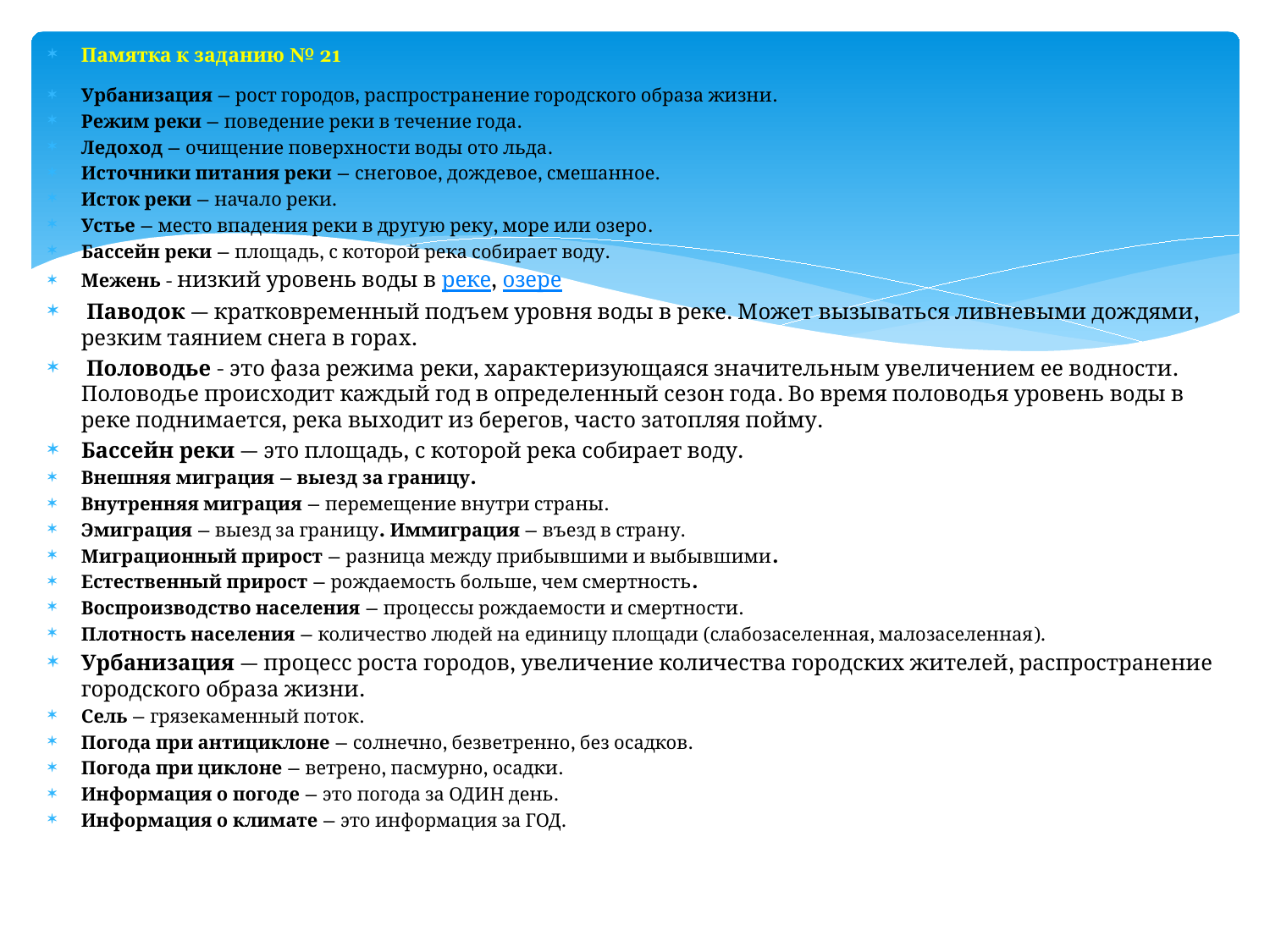

Памятка к заданию № 21

Урбанизация – рост городов, распространение городского образа жизни.
Режим реки – поведение реки в течение года.
Ледоход – очищение поверхности воды ото льда.
Источники питания реки – снеговое, дождевое, смешанное.
Исток реки – начало реки.
Устье – место впадения реки в другую реку, море или озеро.
Бассейн реки – площадь, с которой река собирает воду.
Межень - низкий уровень воды в реке, озере
 Па­во­док — крат­ко­вре­мен­ный подъ­ем уров­ня воды в реке. Может вы­зы­вать­ся лив­не­вы­ми до­ждя­ми, рез­ким та­я­ни­ем снега в горах.
 Половодье - это фаза режима реки, характеризующаяся значительным увеличением ее водности. Половодье происходит каждый год в определенный сезон года. Во время половодья уровень воды в реке поднимается, река выходит из берегов, часто затопляя пойму.
Бас­сейн реки — это пло­щадь, с ко­то­рой река со­би­ра­ет воду.
Внешняя миграция – выезд за границу.
Внутренняя миграция – перемещение внутри страны.
Эмиграция – выезд за границу. Иммиграция – въезд в страну.
Миграционный прирост – разница между прибывшими и выбывшими.
Естественный прирост – рождаемость больше, чем смертность.
Воспроизводство населения – процессы рождаемости и смертности.
Плотность населения – количество людей на единицу площади (слабозаселенная, малозаселенная).
Ур­ба­ни­за­ция — про­цесс роста го­ро­дов, уве­ли­че­ние ко­ли­че­ства го­род­ских жи­те­лей, рас­про­стра­не­ние го­род­ско­го об­ра­за жизни.
Сель – грязекаменный поток.
Погода при антициклоне – солнечно, безветренно, без осадков.
Погода при циклоне – ветрено, пасмурно, осадки.
Информация о погоде – это погода за ОДИН день.
Информация о климате – это информация за ГОД.